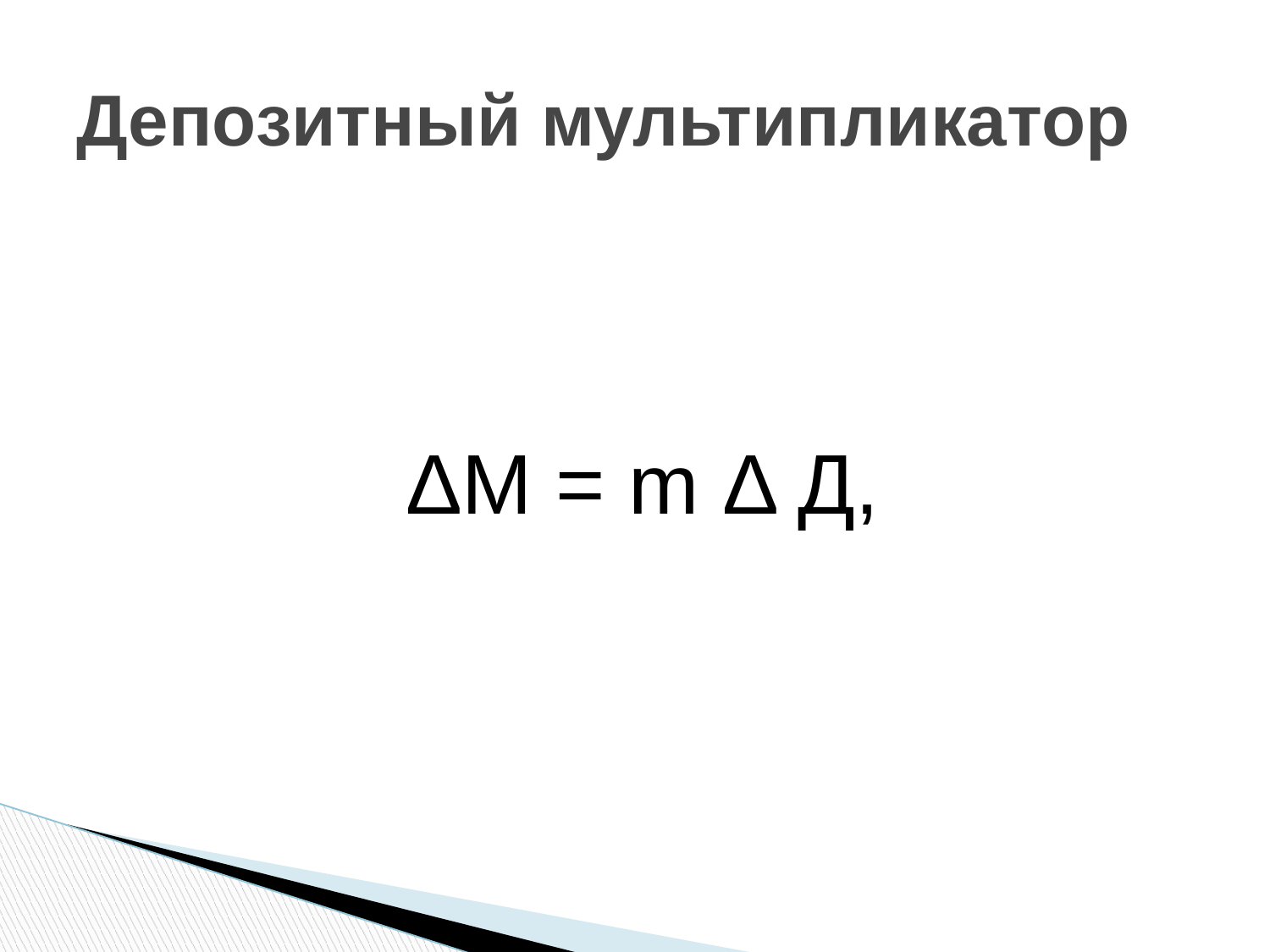

# Депозитный мультипликатор

ΔМ = m Δ Д,